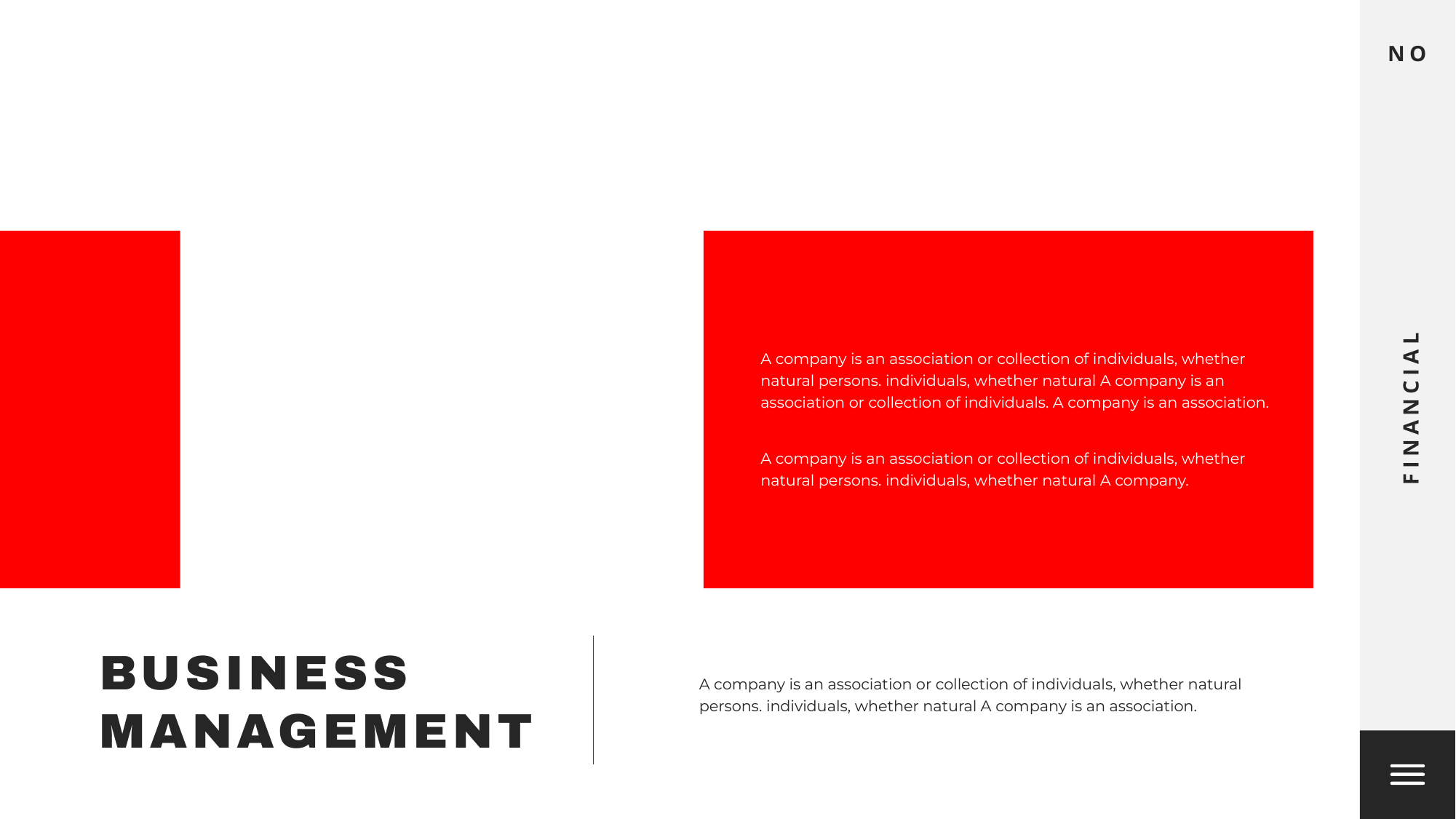

NO
FINANCIAL

A company is an association or collection of individuals, whether natural persons. individuals, whether natural A company is an association or collection of individuals. A company is an association.
A company is an association or collection of individuals, whether natural persons. individuals, whether natural A company.
BUSINESS
MANAGEMENT
A company is an association or collection of individuals, whether natural persons. individuals, whether natural A company is an association.